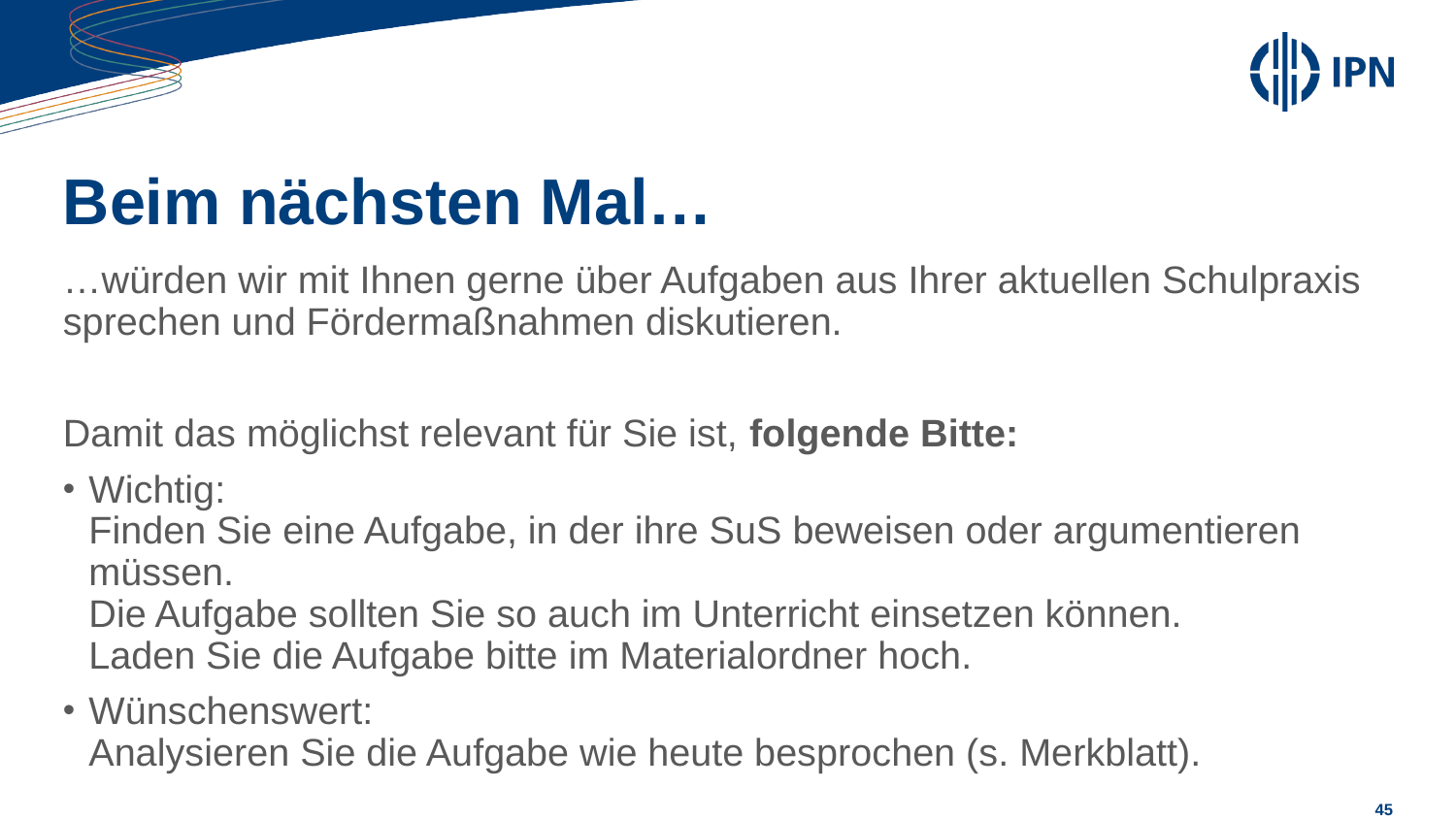

# Beim nächsten Mal…
…würden wir mit Ihnen gerne über Aufgaben aus Ihrer aktuellen Schulpraxis sprechen und Fördermaßnahmen diskutieren.

Damit das möglichst relevant für Sie ist, folgende Bitte:
Wichtig:
Finden Sie eine Aufgabe, in der ihre SuS beweisen oder argumentieren müssen.
Die Aufgabe sollten Sie so auch im Unterricht einsetzen können.
Laden Sie die Aufgabe bitte im Materialordner hoch.
Wünschenswert:
Analysieren Sie die Aufgabe wie heute besprochen (s. Merkblatt).

45